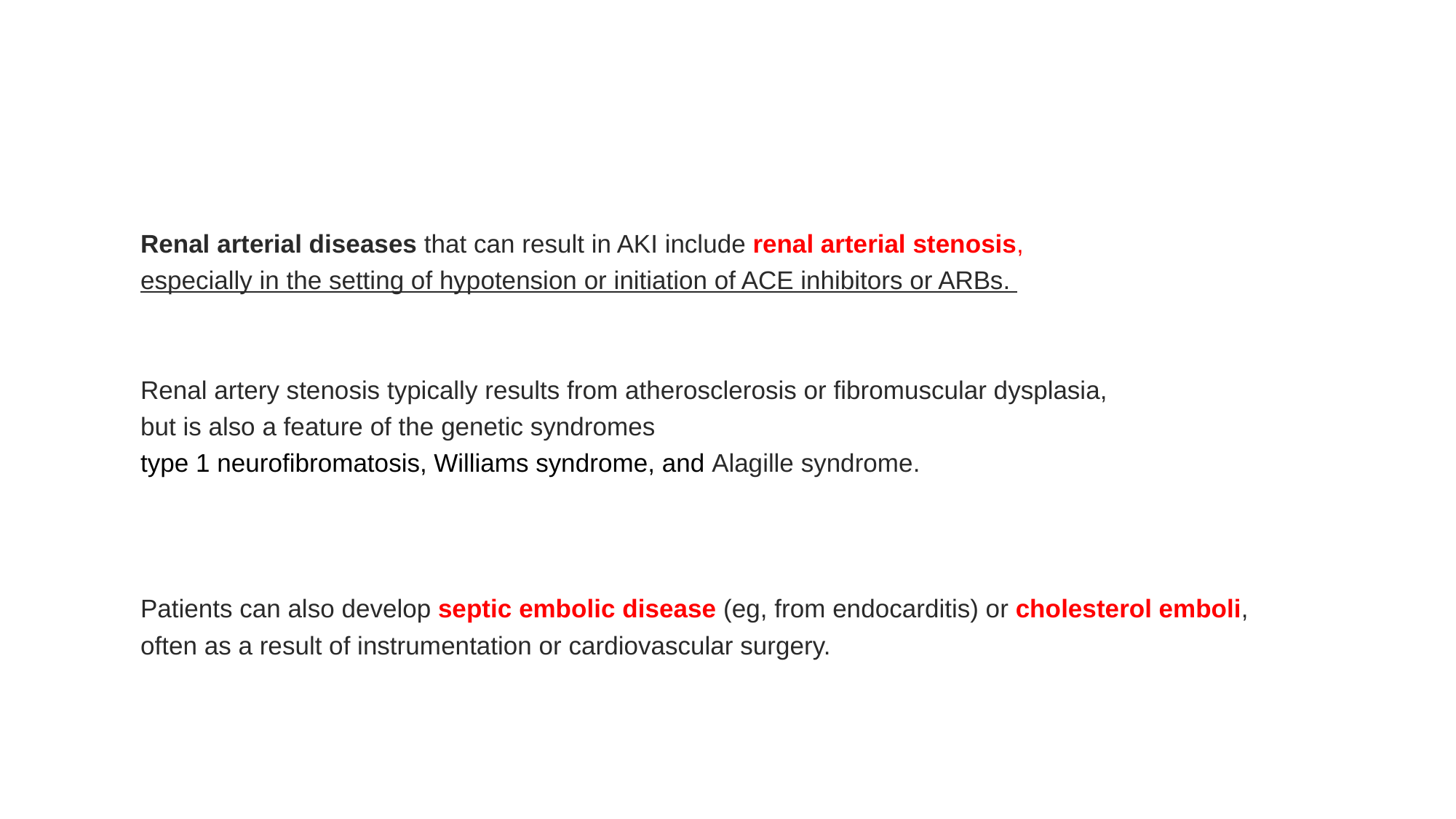

Renal arterial diseases that can result in AKI include renal arterial stenosis,
especially in the setting of hypotension or initiation of ACE inhibitors or ARBs.

Renal artery stenosis typically results from atherosclerosis or fibromuscular dysplasia,
but is also a feature of the genetic syndromes
type 1 neurofibromatosis, Williams syndrome, and Alagille syndrome.

Patients can also develop septic embolic disease (eg, from endocarditis) or cholesterol emboli,
often as a result of instrumentation or cardiovascular surgery.